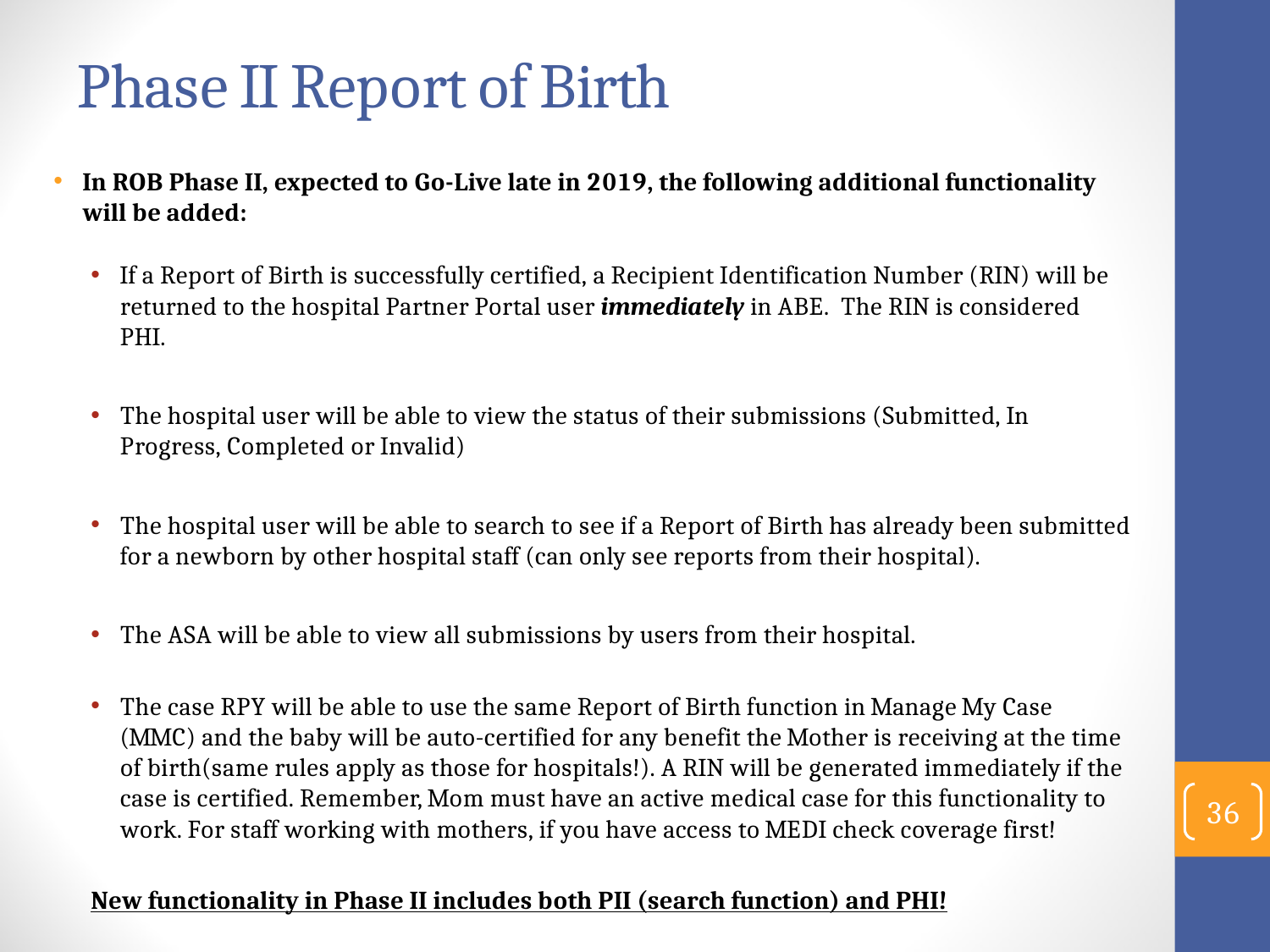

# Phase II Report of Birth
In ROB Phase II, expected to Go-Live late in 2019, the following additional functionality will be added:

If a Report of Birth is successfully certified, a Recipient Identification Number (RIN) will be returned to the hospital Partner Portal user immediately in ABE.  The RIN is considered PHI.

The hospital user will be able to view the status of their submissions (Submitted, In Progress, Completed or Invalid)

The hospital user will be able to search to see if a Report of Birth has already been submitted for a newborn by other hospital staff (can only see reports from their hospital).

The ASA will be able to view all submissions by users from their hospital.

The case RPY will be able to use the same Report of Birth function in Manage My Case (MMC) and the baby will be auto-certified for any benefit the Mother is receiving at the time of birth(same rules apply as those for hospitals!). A RIN will be generated immediately if the case is certified. Remember, Mom must have an active medical case for this functionality to work. For staff working with mothers, if you have access to MEDI check coverage first!

New functionality in Phase II includes both PII (search function) and PHI!

36